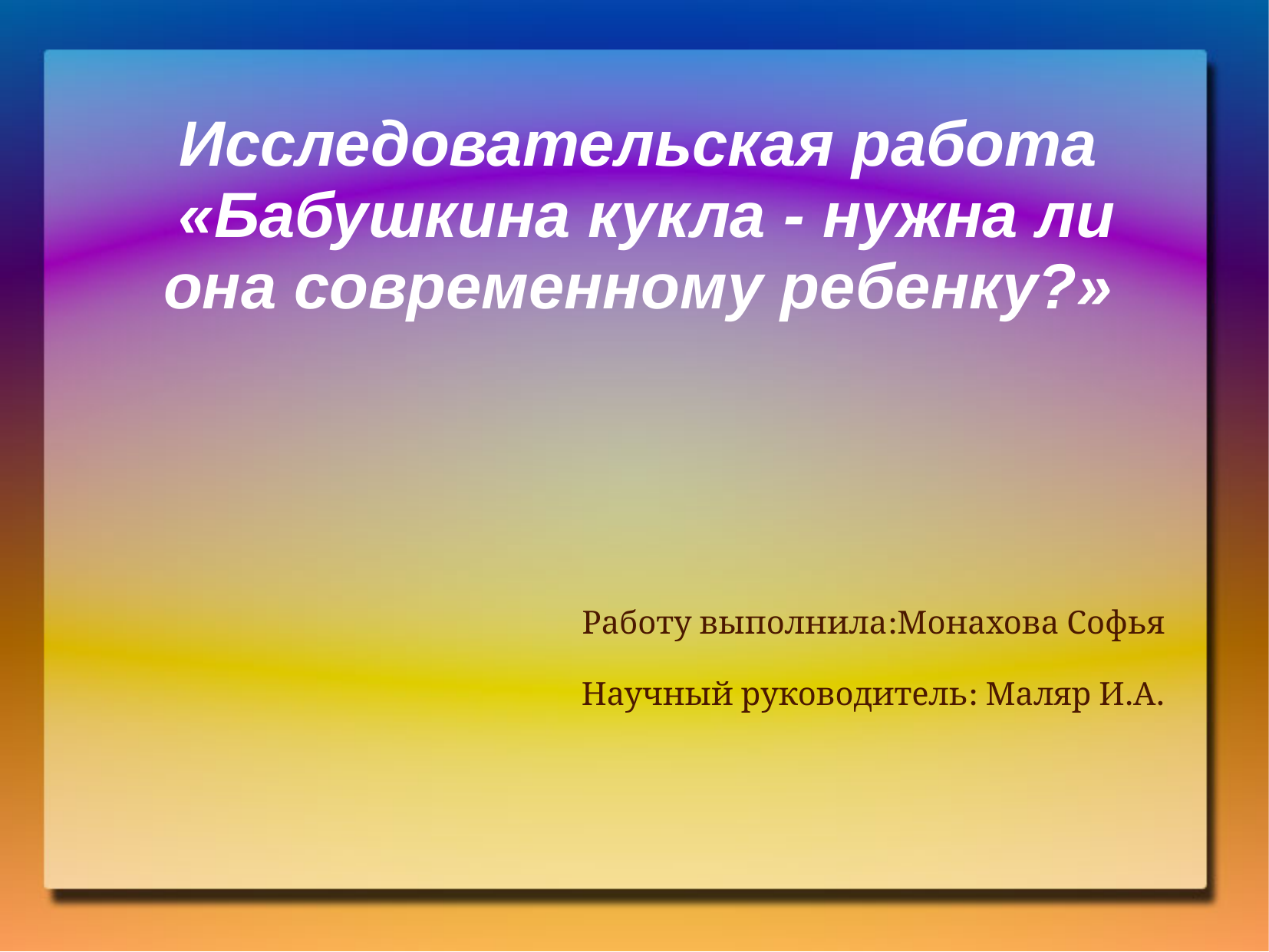

# Исследовательская работа «Бабушкина кукла - нужна ли она современному ребенку?»

Работу выполнила:Монахова Софья

Научный руководитель: Маляр И.А.